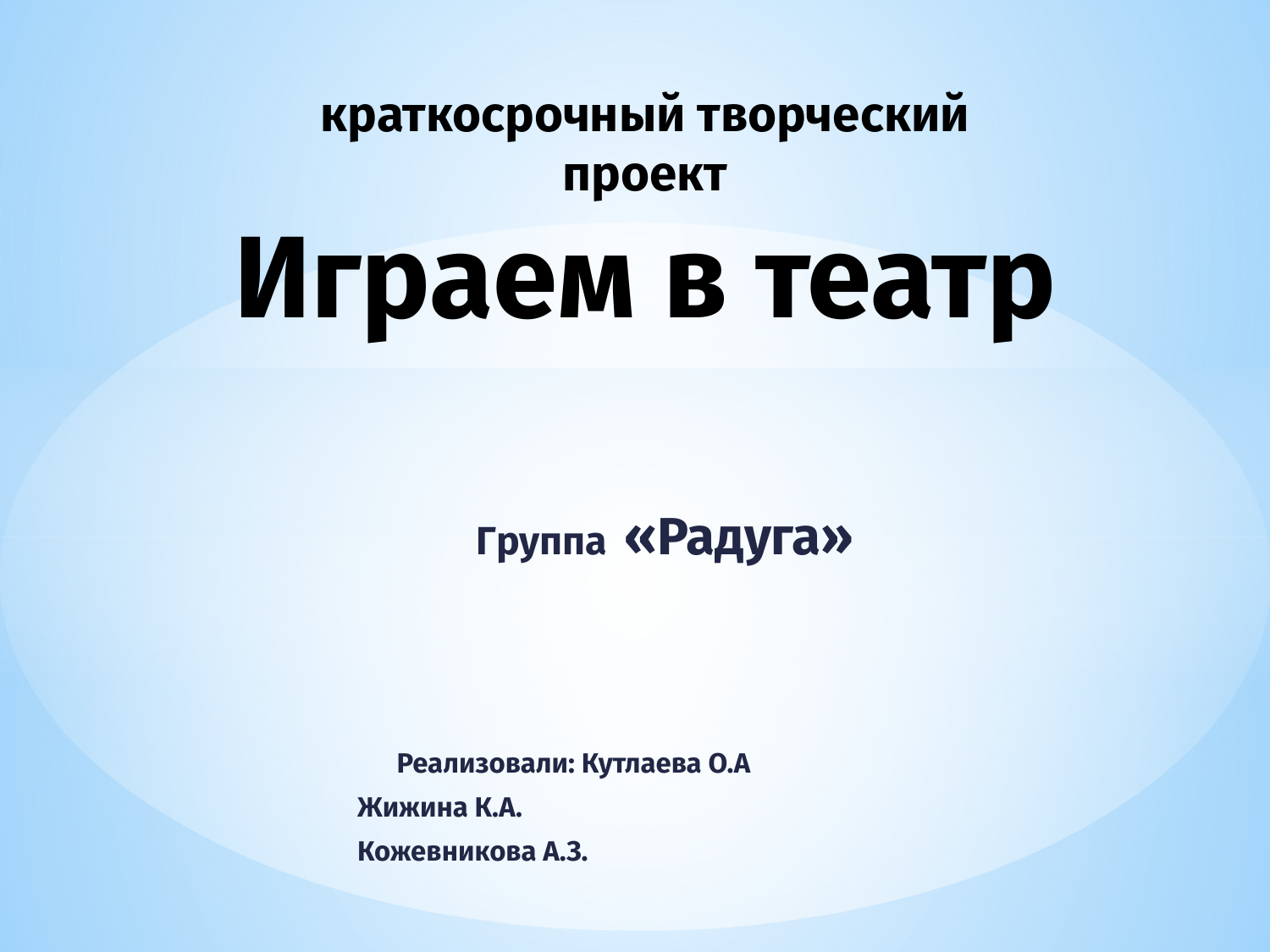

# краткосрочный творческий проект Играем в театр
Группа «Радуга»

			                       Реализовали: Кутлаева О.А
					                 Жижина К.А.
					                 Кожевникова А.З.